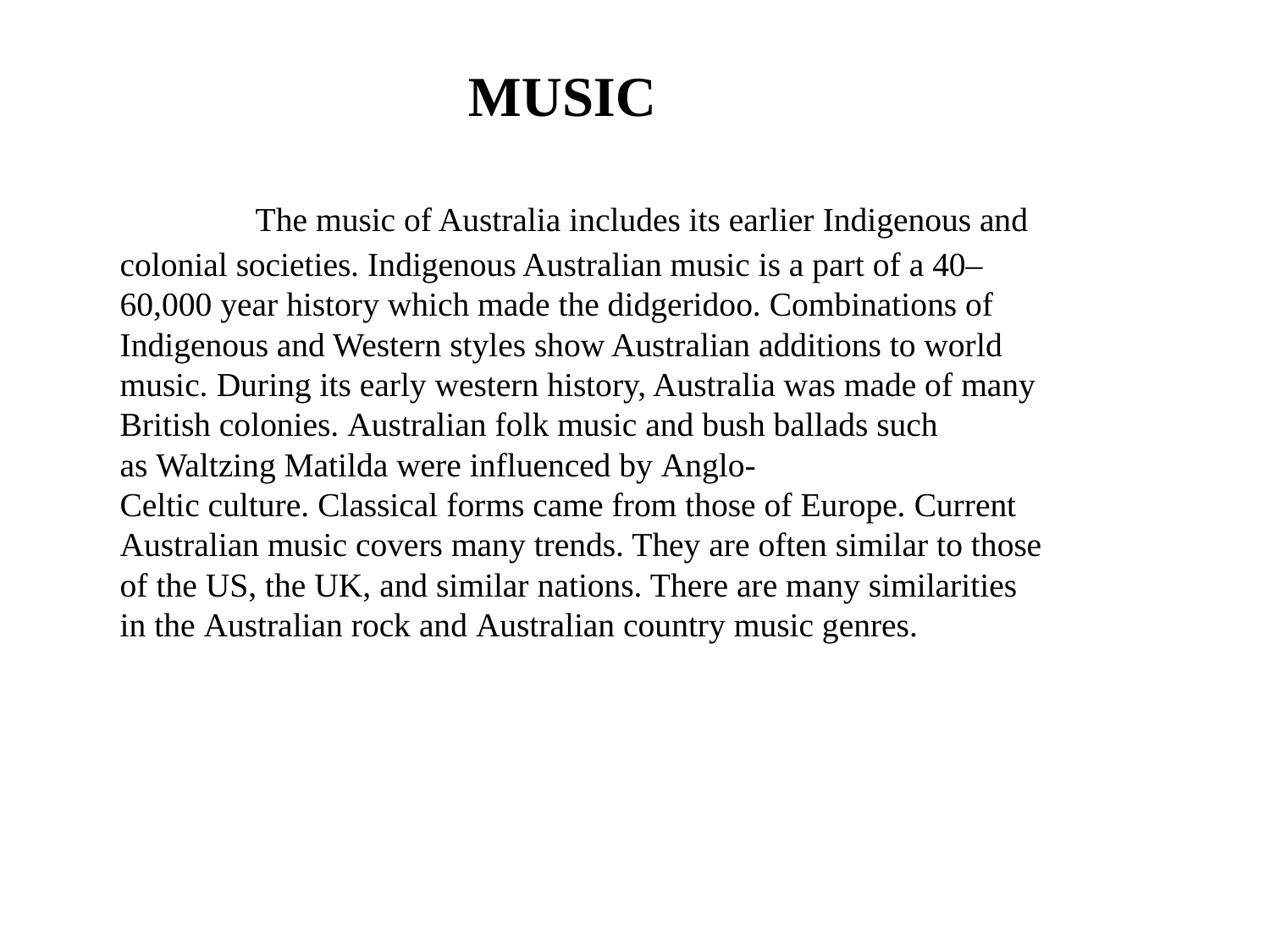

# MUSIC
		 The music of Australia includes its earlier Indigenous and colonial societies. Indigenous Australian music is a part of a 40–60,000 year history which made the didgeridoo. Combinations of Indigenous and Western styles show Australian additions to world music. During its early western history, Australia was made of many British colonies. Australian folk music and bush ballads such as Waltzing Matilda were influenced by Anglo-Celtic culture. Classical forms came from those of Europe. Current Australian music covers many trends. They are often similar to those of the US, the UK, and similar nations. There are many similarities in the Australian rock and Australian country music genres.